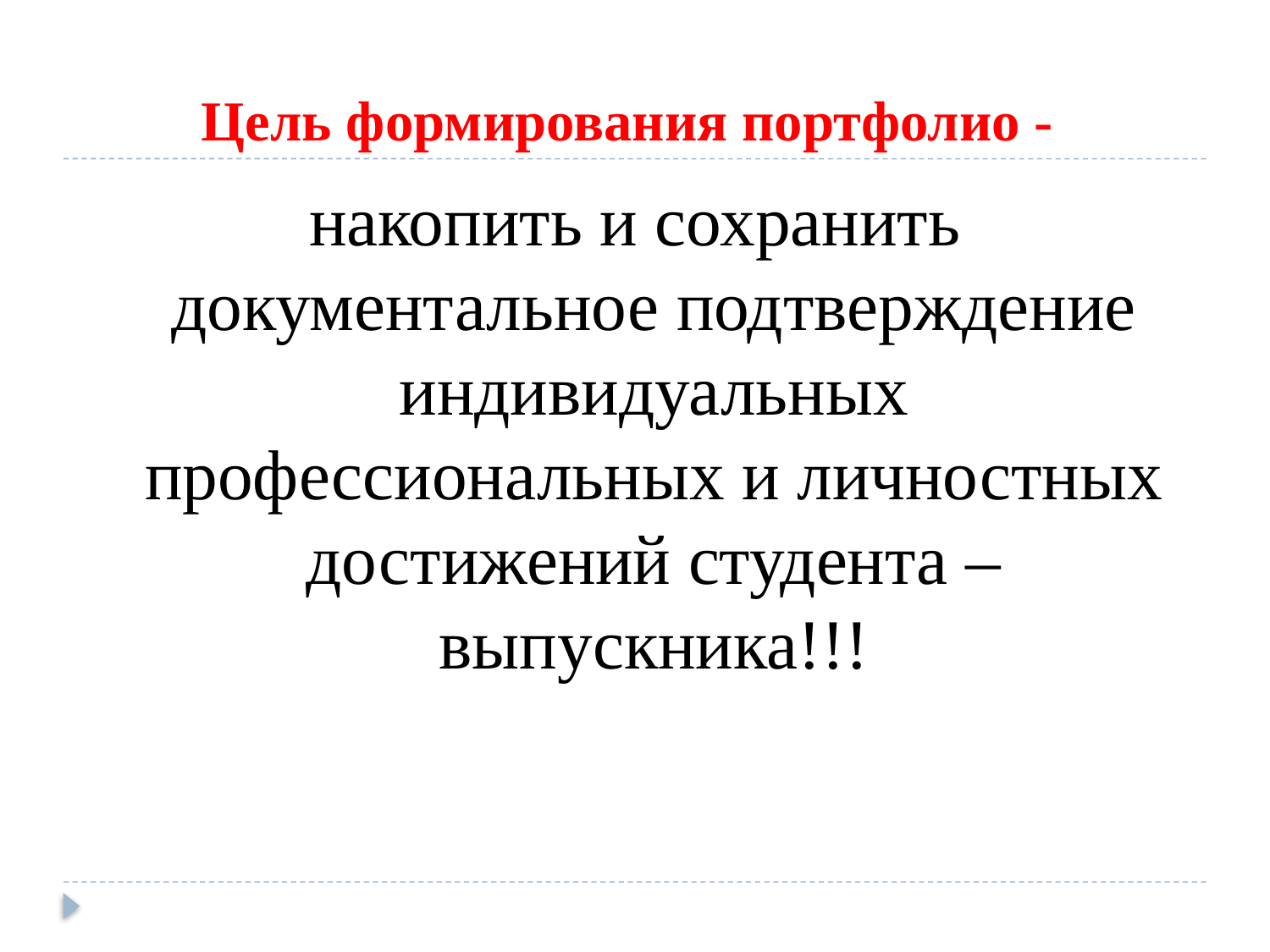

# Цель формирования портфолио -
накопить и сохранить документальное подтверждение индивидуальных профессиональных и личностных достижений студента – выпускника!!!